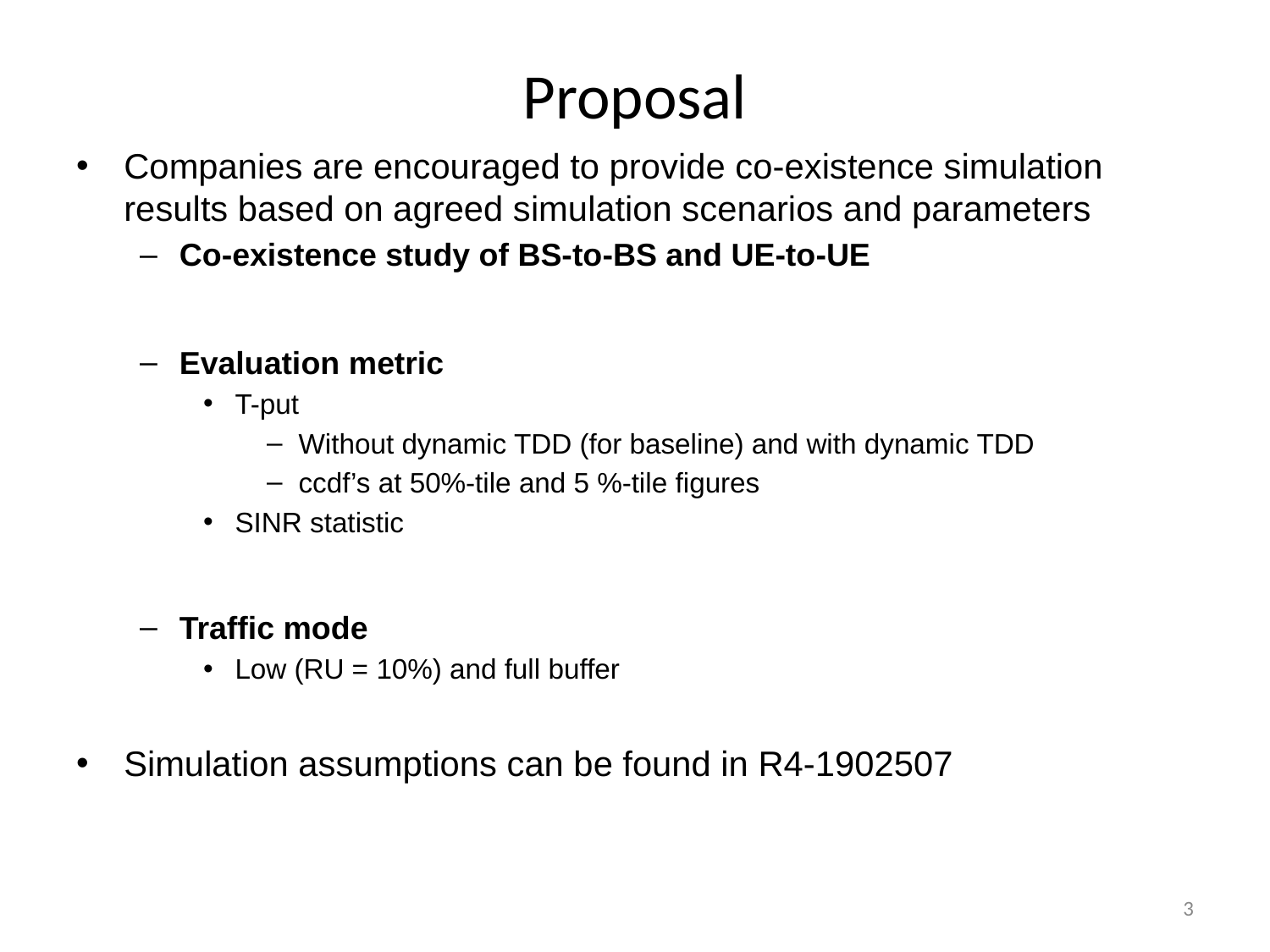

# Proposal
Companies are encouraged to provide co-existence simulation results based on agreed simulation scenarios and parameters
Co-existence study of BS-to-BS and UE-to-UE

Evaluation metric
T-put
Without dynamic TDD (for baseline) and with dynamic TDD
ccdf’s at 50%-tile and 5 %-tile figures
SINR statistic

Traffic mode
Low (RU = 10%) and full buffer

Simulation assumptions can be found in R4-1902507
3